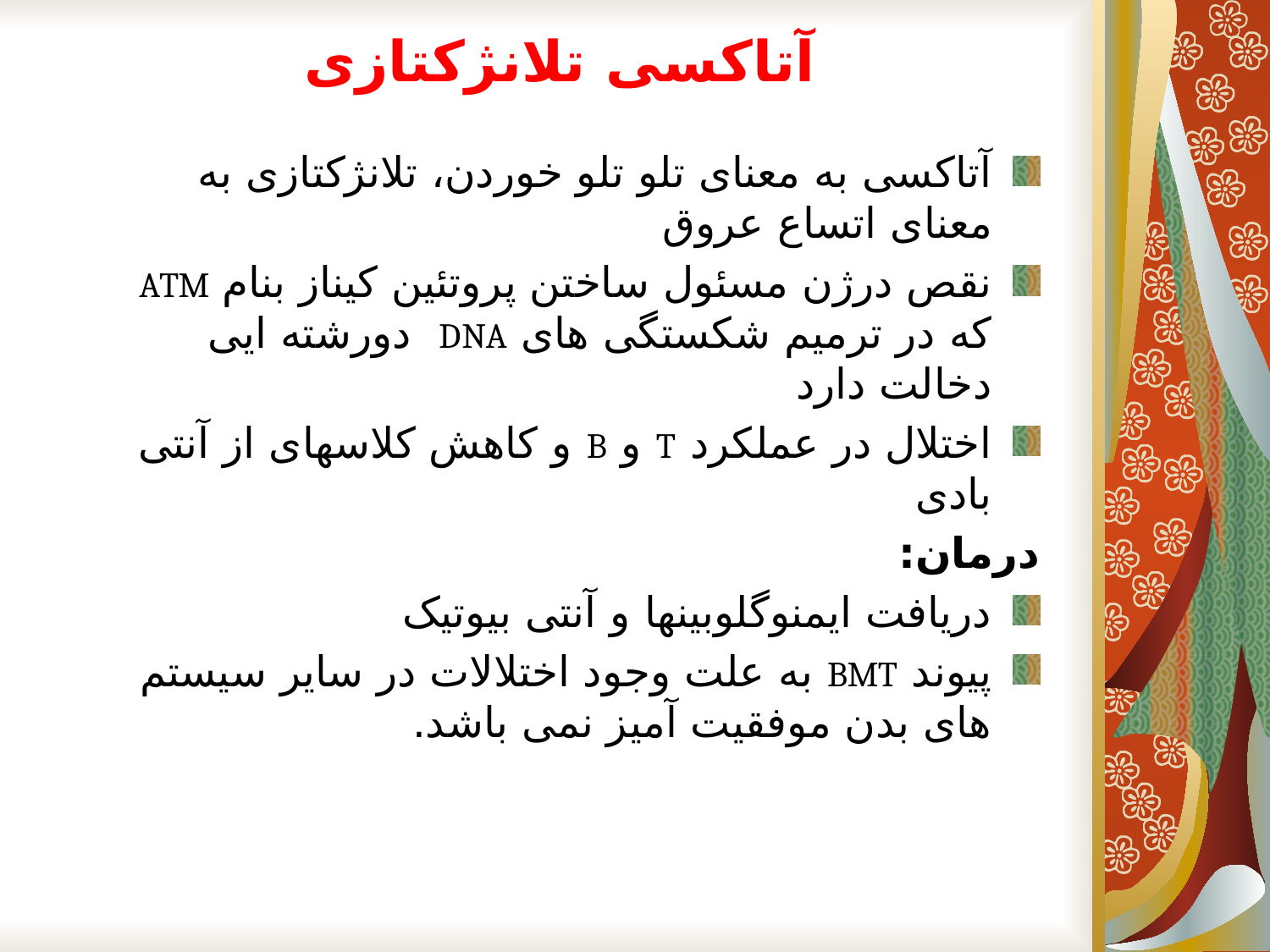

# آتاکسی تلانژکتازی
آتاکسی به معنای تلو تلو خوردن، تلانژکتازی به معنای اتساع عروق
نقص درژن مسئول ساختن پروتئین کیناز بنام ATM که در ترمیم شکستگی های DNA  دورشته ایی دخالت دارد
اختلال در عملکرد T و B و کاهش کلاسهای از آنتی بادی
درمان:
دریافت ایمنوگلوبینها و آنتی بیوتیک
پیوند BMT به علت وجود اختلالات در سایر سیستم های بدن موفقیت آمیز نمی باشد.